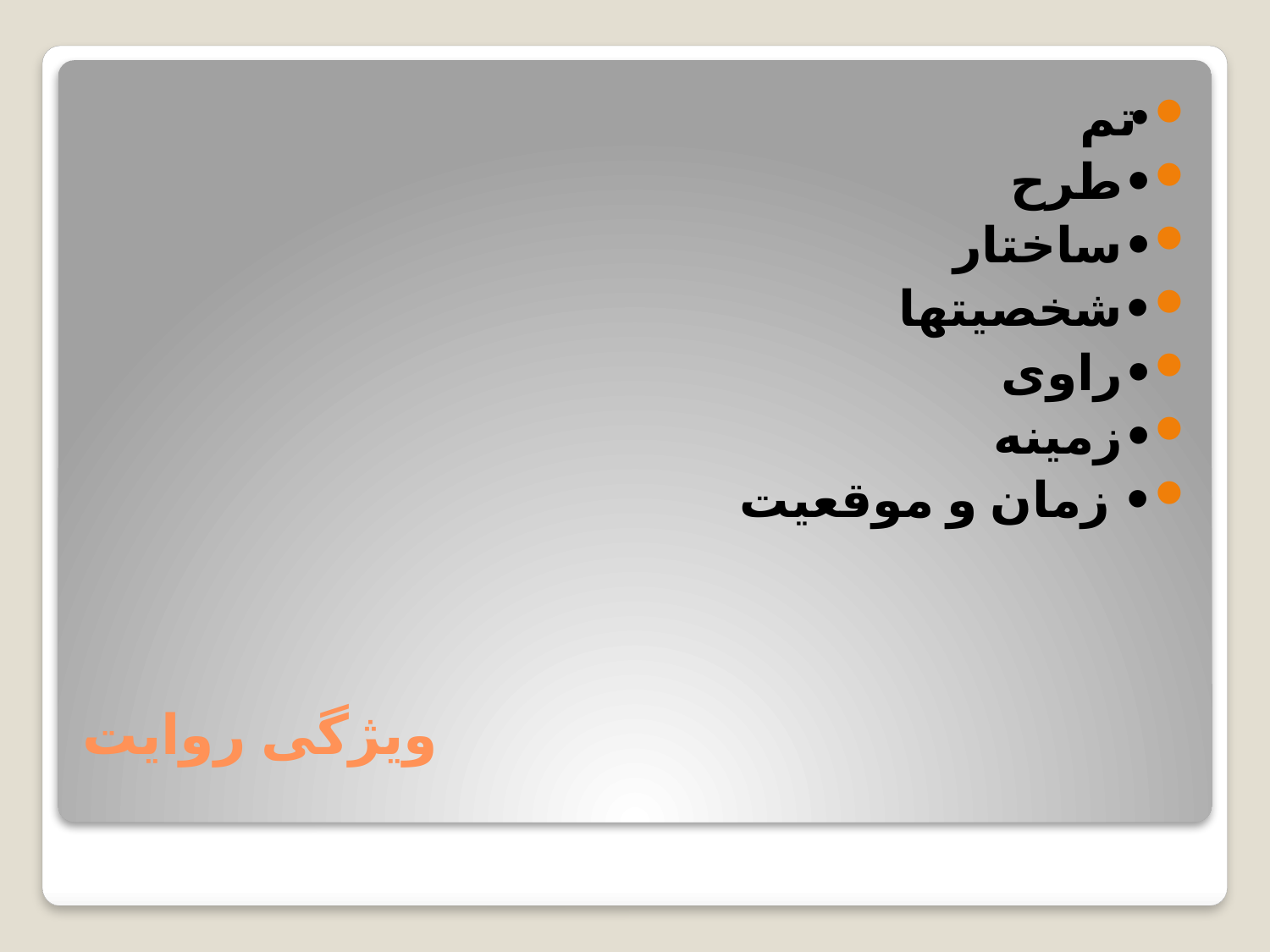

•تم
•طرح
•ساختار
•شخصیتها
•راوی
•زمینه
• زمان و موقعیت

# ویژگی روایت